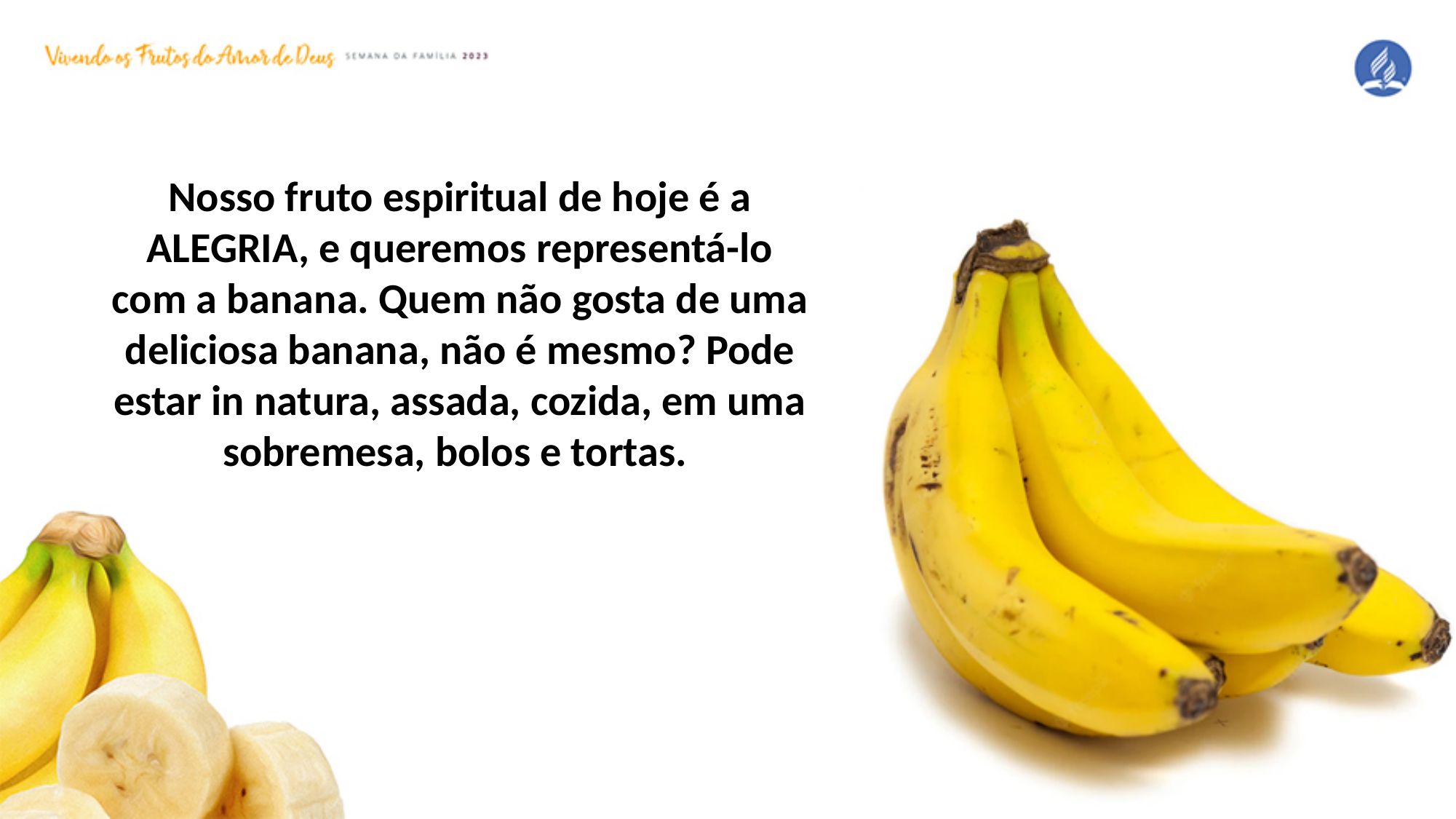

Nosso fruto espiritual de hoje é a ALEGRIA, e queremos representá-lo com a banana. Quem não gosta de uma deliciosa banana, não é mesmo? Pode estar in natura, assada, cozida, em uma sobremesa, bolos e tortas.